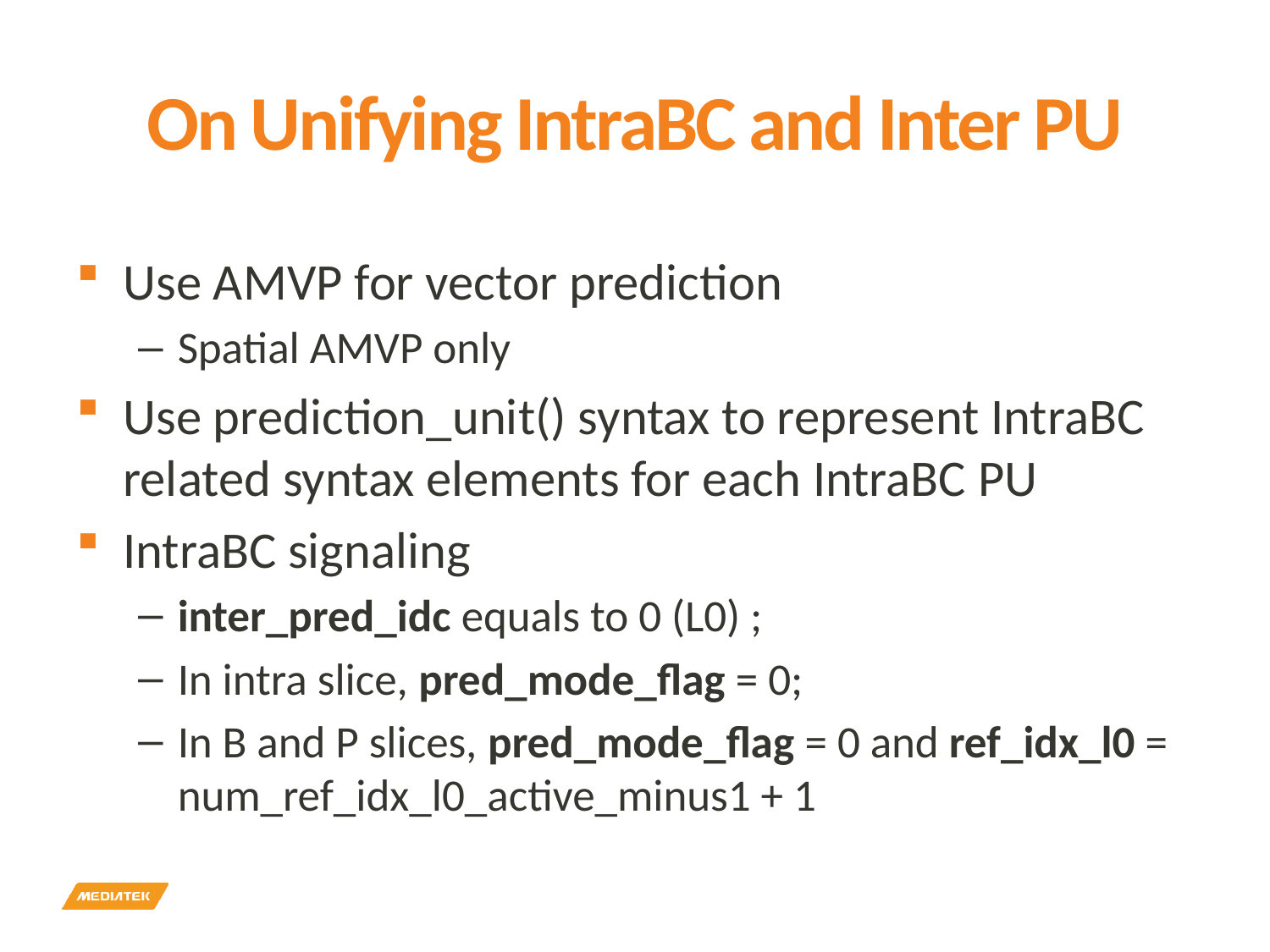

# On Unifying IntraBC and Inter PU
Use AMVP for vector prediction
Spatial AMVP only
Use prediction_unit() syntax to represent IntraBC related syntax elements for each IntraBC PU
IntraBC signaling
inter_pred_idc equals to 0 (L0) ;
In intra slice, pred_mode_flag = 0;
In B and P slices, pred_mode_flag = 0 and ref_idx_l0 = num_ref_idx_l0_active_minus1 + 1